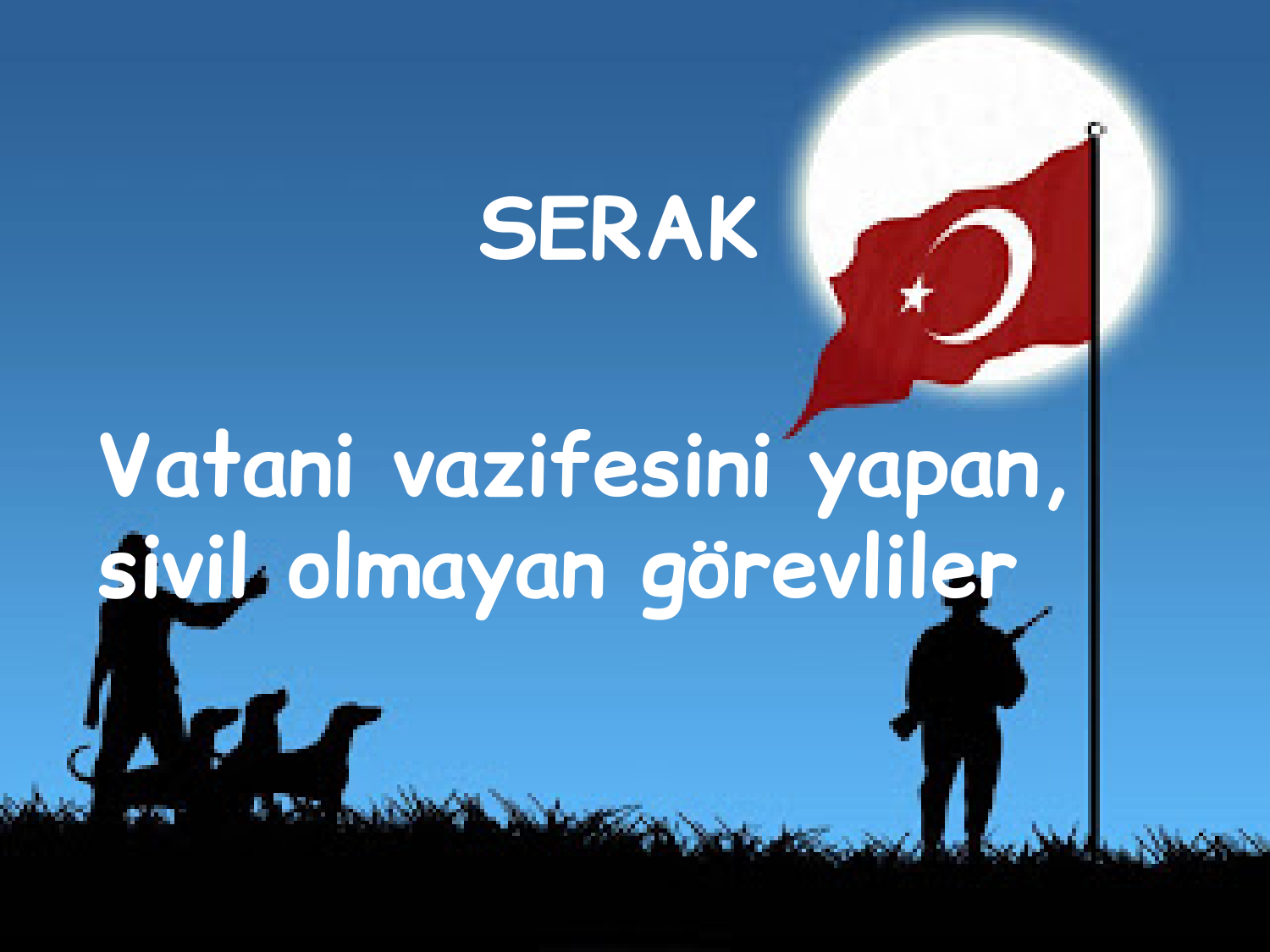

#
                                    				SERAK

Vatani vazifesini yapan, sivil olmayan görevliler